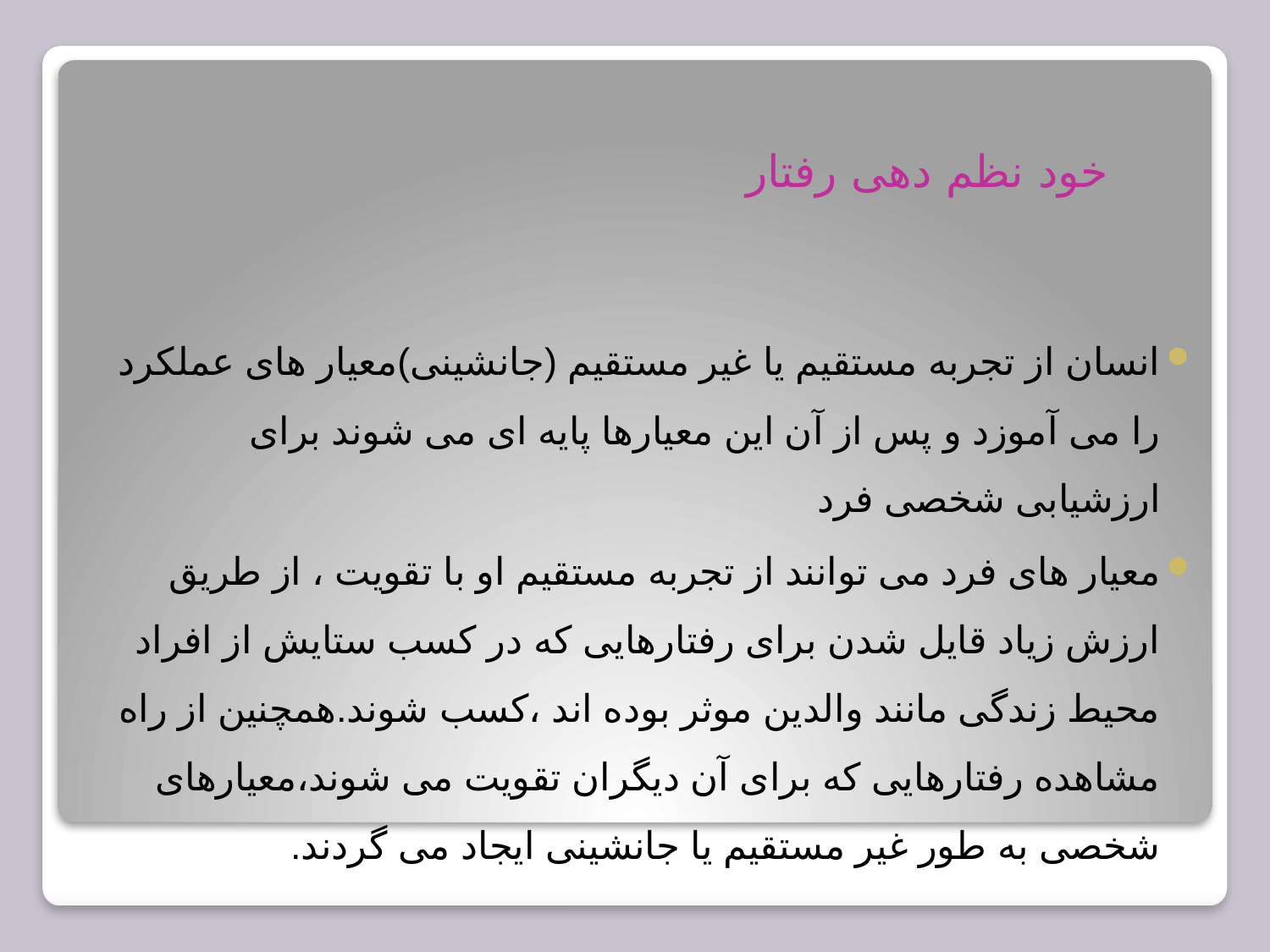

خود نظم دهی رفتار

انسان از تجربه مستقیم یا غیر مستقیم (جانشینی)معیار های عملکرد را می آموزد و پس از آن این معیارها پایه ای می شوند برای ارزشیابی شخصی فرد
معیار های فرد می توانند از تجربه مستقیم او با تقویت ، از طریق ارزش زیاد قایل شدن برای رفتارهایی که در کسب ستایش از افراد محیط زندگی مانند والدین موثر بوده اند ،کسب شوند.همچنین از راه مشاهده رفتارهایی که برای آن دیگران تقویت می شوند،معیارهای شخصی به طور غیر مستقیم یا جانشینی ایجاد می گردند.